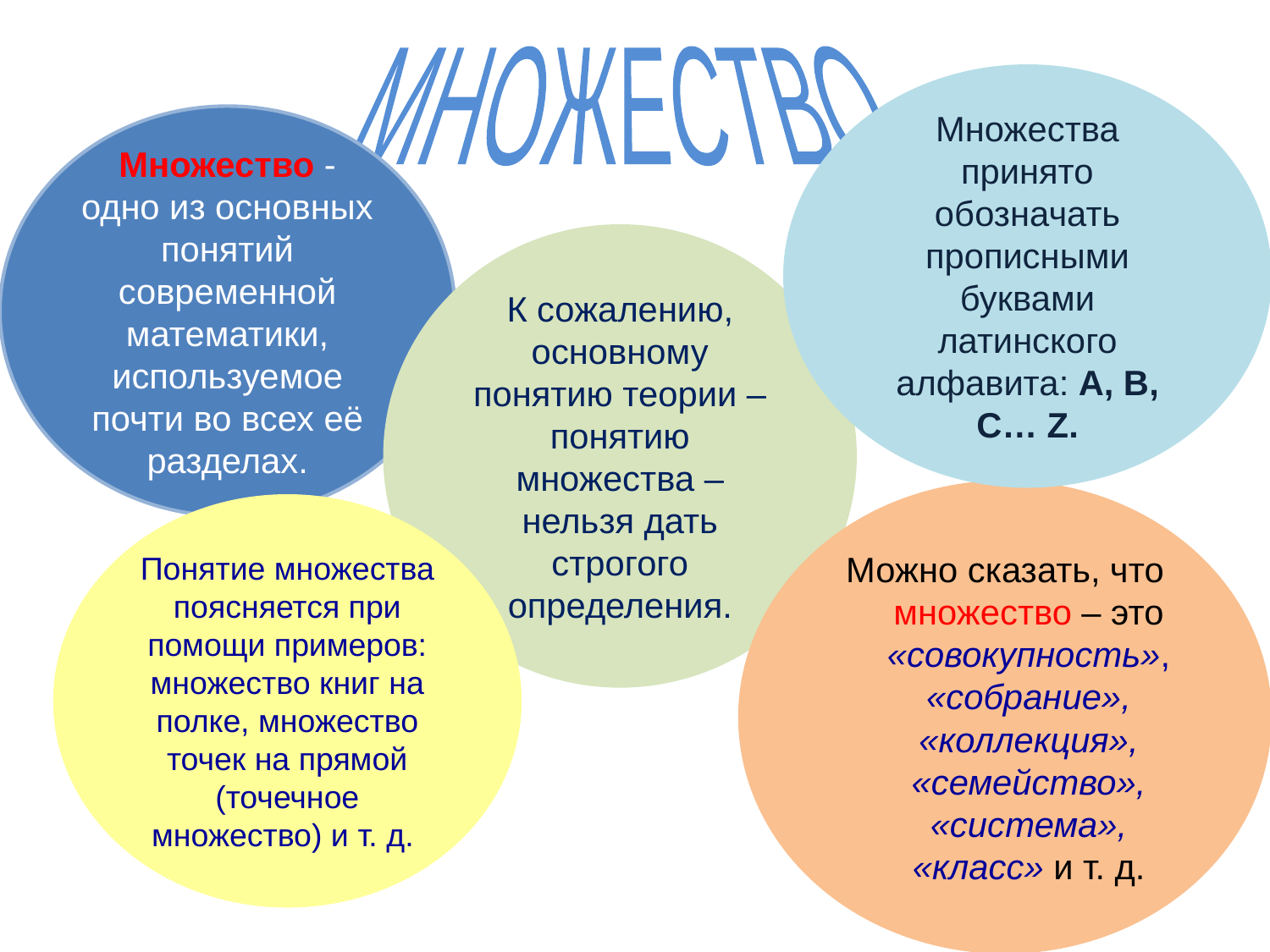

МНОЖЕСТВО
Множества принято обозначать прописными буквами латинского алфавита: A, B, C… Z.
Множество - одно из основных понятий современной математики, используемое почти во всех её разделах.
К сожалению, основному понятию теории – понятию множества – нельзя дать строгого определения.
Можно сказать, что множество – это «совокупность», «собрание», «коллекция», «семейство», «система», «класс» и т. д.
Понятие множества поясняется при помощи примеров: множество книг на полке, множество точек на прямой (точечное множество) и т. д.